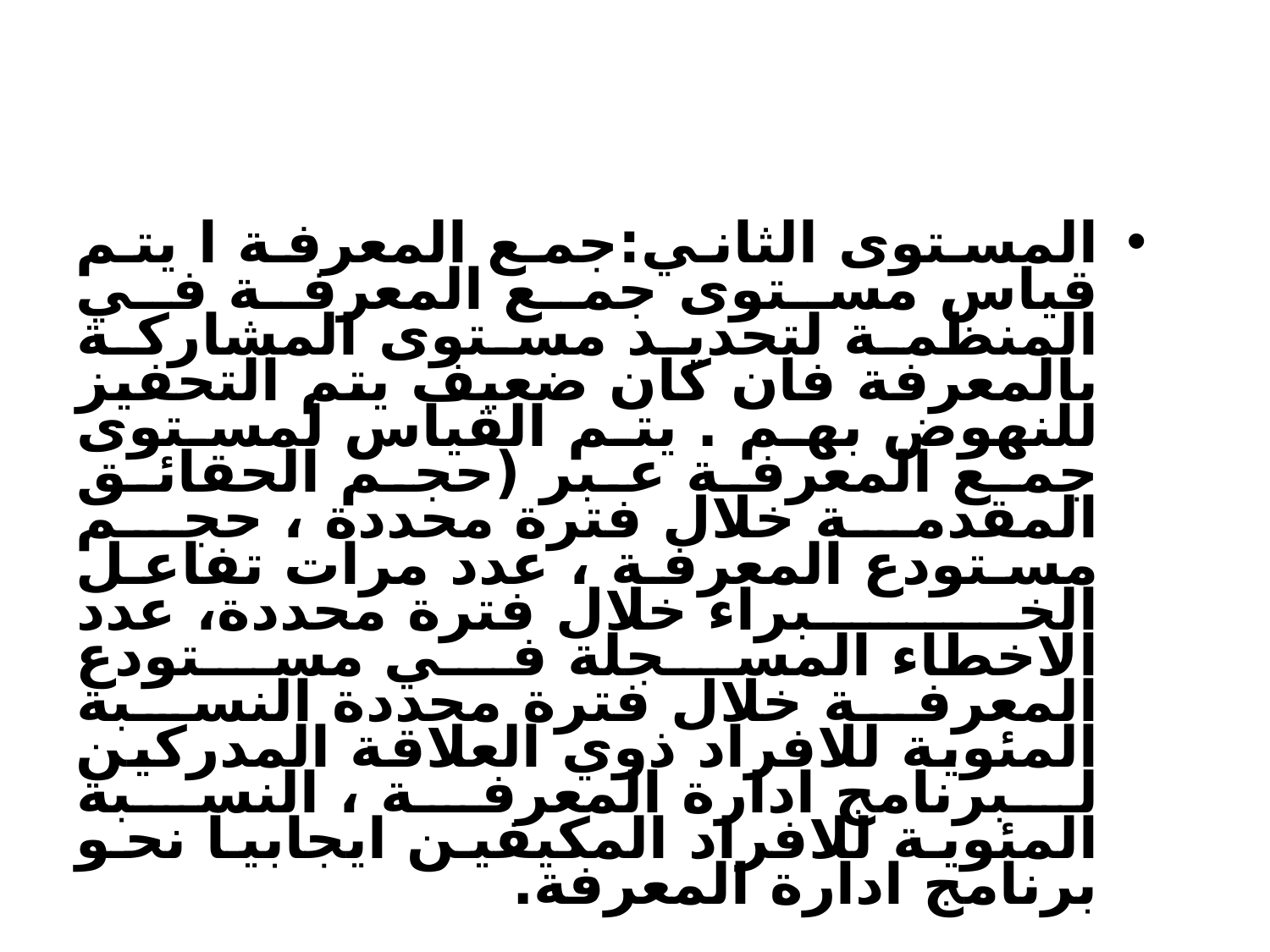

المستوى الثاني:جمع المعرفة ا يتم قياس مستوى جمع المعرفة في المنظمة لتحديد مستوى المشاركة بالمعرفة فان كان ضعيف يتم التحفيز للنهوض بهم . يتم القياس لمستوى جمع المعرفة عبر (حجم الحقائق المقدمة خلال فترة محددة ، حجم مستودع المعرفة ، عدد مرات تفاعل الخبراء خلال فترة محددة، عدد الاخطاء المسجلة في مستودع المعرفة خلال فترة محددة النسبة المئوية للافراد ذوي العلاقة المدركين لبرنامج ادارة المعرفة ، النسبة المئوية للافراد المكيفين ايجابيا نحو برنامج ادارة المعرفة.